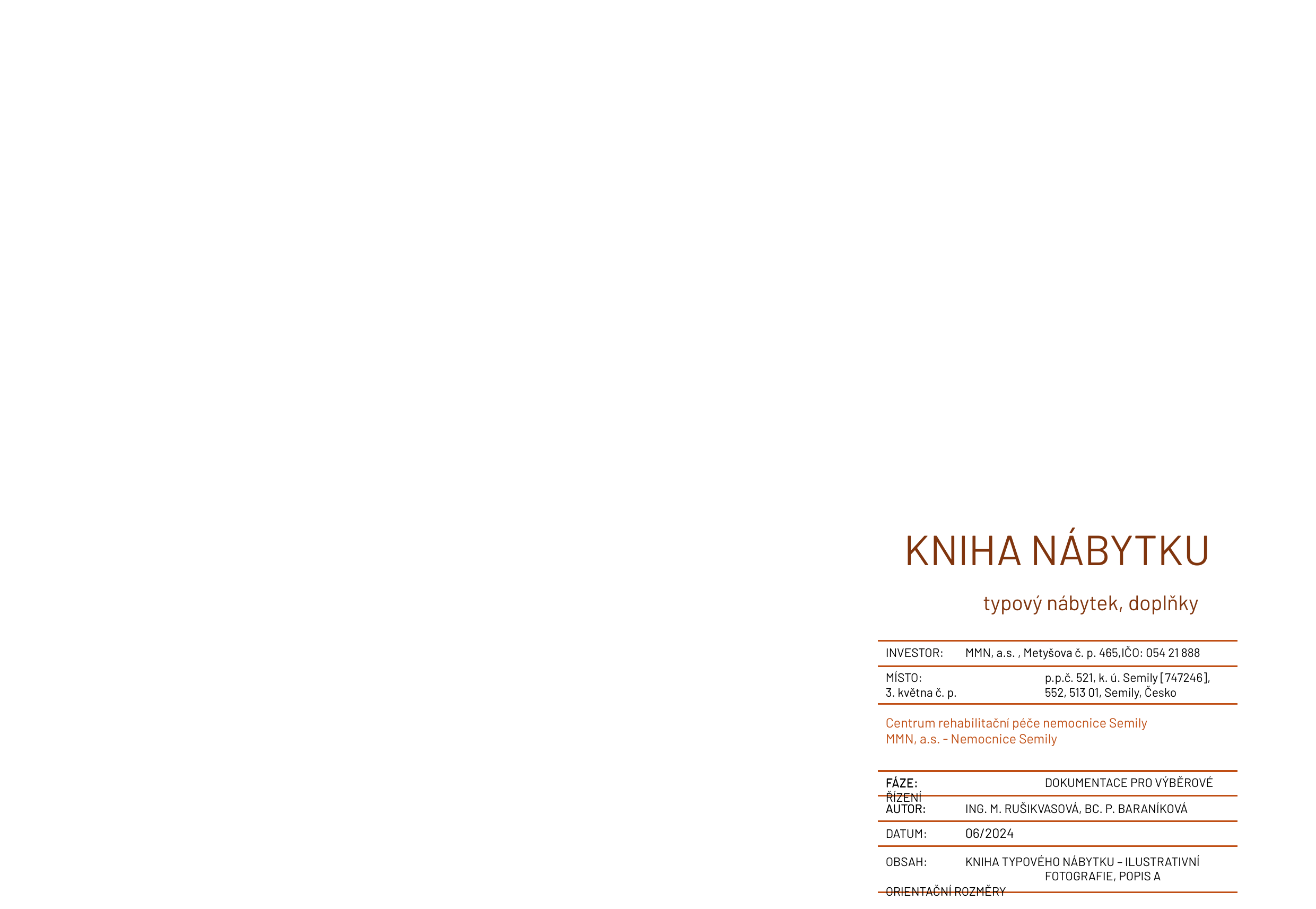

# KNIHA NÁBYTKU typový nábytek, doplňky
INVESTOR:	MMN, a.s. , Metyšova č. p. 465,IČO: 054 21 888
MÍSTO:		p.p.č. 521, k. ú. Semily [747246], 3. května č. p. 		552, 513 01, Semily, Česko
Centrum rehabilitační péče nemocnice Semily
MMN, a.s. - Nemocnice Semily
FÁZE:
FÁZE:		DOKUMENTACE PRO VÝBĚROVÉ ŘÍZENÍ
AUTOR: 	ING. M. RUŠIKVASOVÁ, BC. P. BARANÍKOVÁ
AUTOR:
DATUM:	06/2024
OBSAH:	KNIHA TYPOVÉHO NÁBYTKU – ILUSTRATIVNÍ 			FOTOGRAFIE, POPIS A ORIENTAČNÍ ROZMĚRY